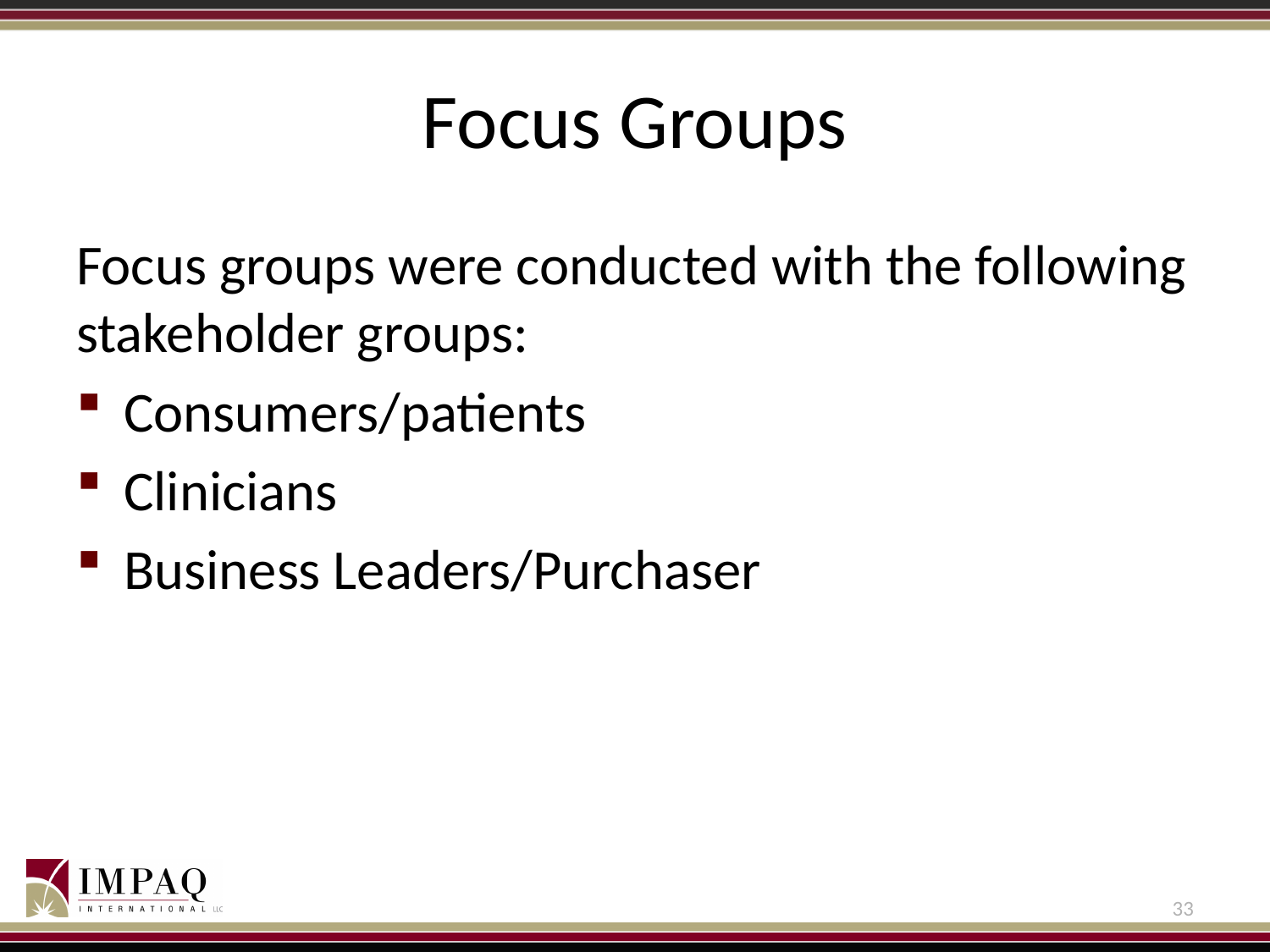

# Focus Groups
Focus groups were conducted with the following stakeholder groups:
Consumers/patients
Clinicians
Business Leaders/Purchaser

33